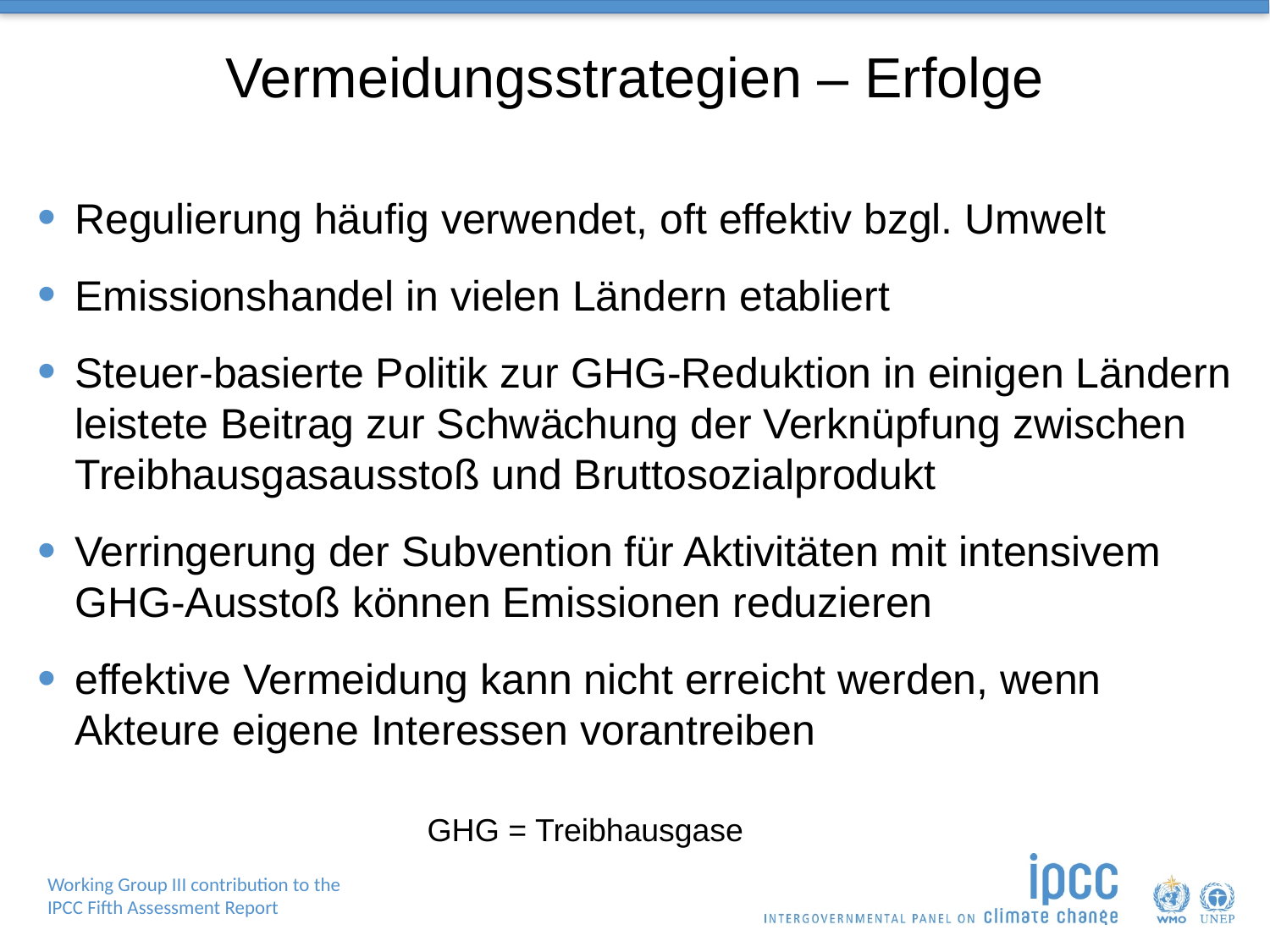

# Vermeidungsstrategien – Erfolge
Regulierung häufig verwendet, oft effektiv bzgl. Umwelt
Emissionshandel in vielen Ländern etabliert
Steuer-basierte Politik zur GHG-Reduktion in einigen Ländern leistete Beitrag zur Schwächung der Verknüpfung zwischen Treibhausgasausstoß und Bruttosozialprodukt
Verringerung der Subvention für Aktivitäten mit intensivem GHG-Ausstoß können Emissionen reduzieren
effektive Vermeidung kann nicht erreicht werden, wenn Akteure eigene Interessen vorantreiben

GHG = Treibhausgase